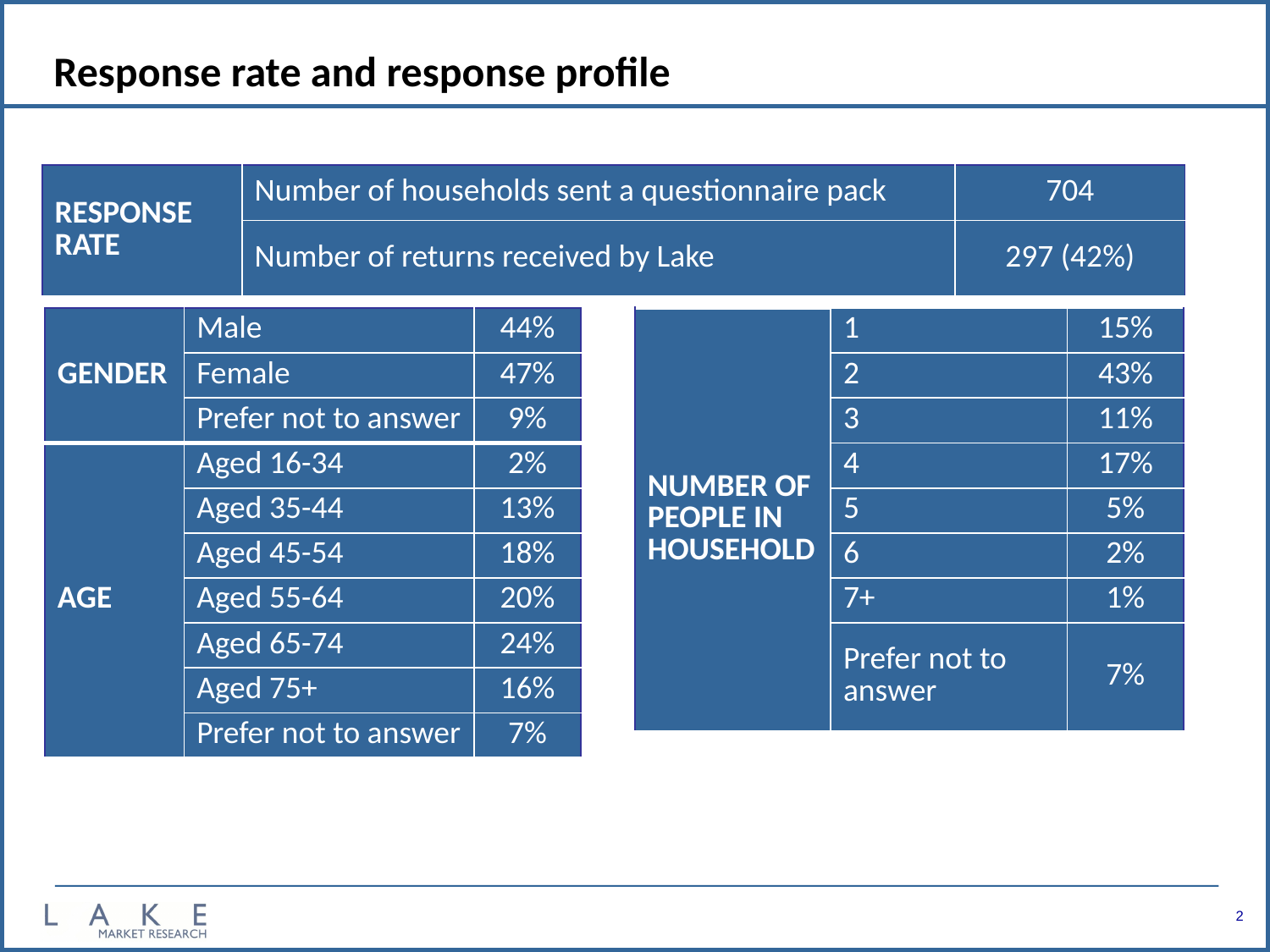

# Response rate and response profile
| RESPONSE RATE | Number of households sent a questionnaire pack | 704 |
| --- | --- | --- |
|  | Number of returns received by Lake | 297 (42%) |
| GENDER | Male | 44% |
| --- | --- | --- |
|  | Female | 47% |
|  | Prefer not to answer | 9% |
| AGE | Aged 16-34 | 2% |
|  | Aged 35-44 | 13% |
|  | Aged 45-54 | 18% |
|  | Aged 55-64 | 20% |
|  | Aged 65-74 | 24% |
|  | Aged 75+ | 16% |
|  | Prefer not to answer | 7% |
| NUMBER OF PEOPLE IN HOUSEHOLD | 1 | 15% |
| --- | --- | --- |
|  | 2 | 43% |
|  | 3 | 11% |
|  | 4 | 17% |
|  | 5 | 5% |
|  | 6 | 2% |
|  | 7+ | 1% |
|  | Prefer not to answer | 7% |
2